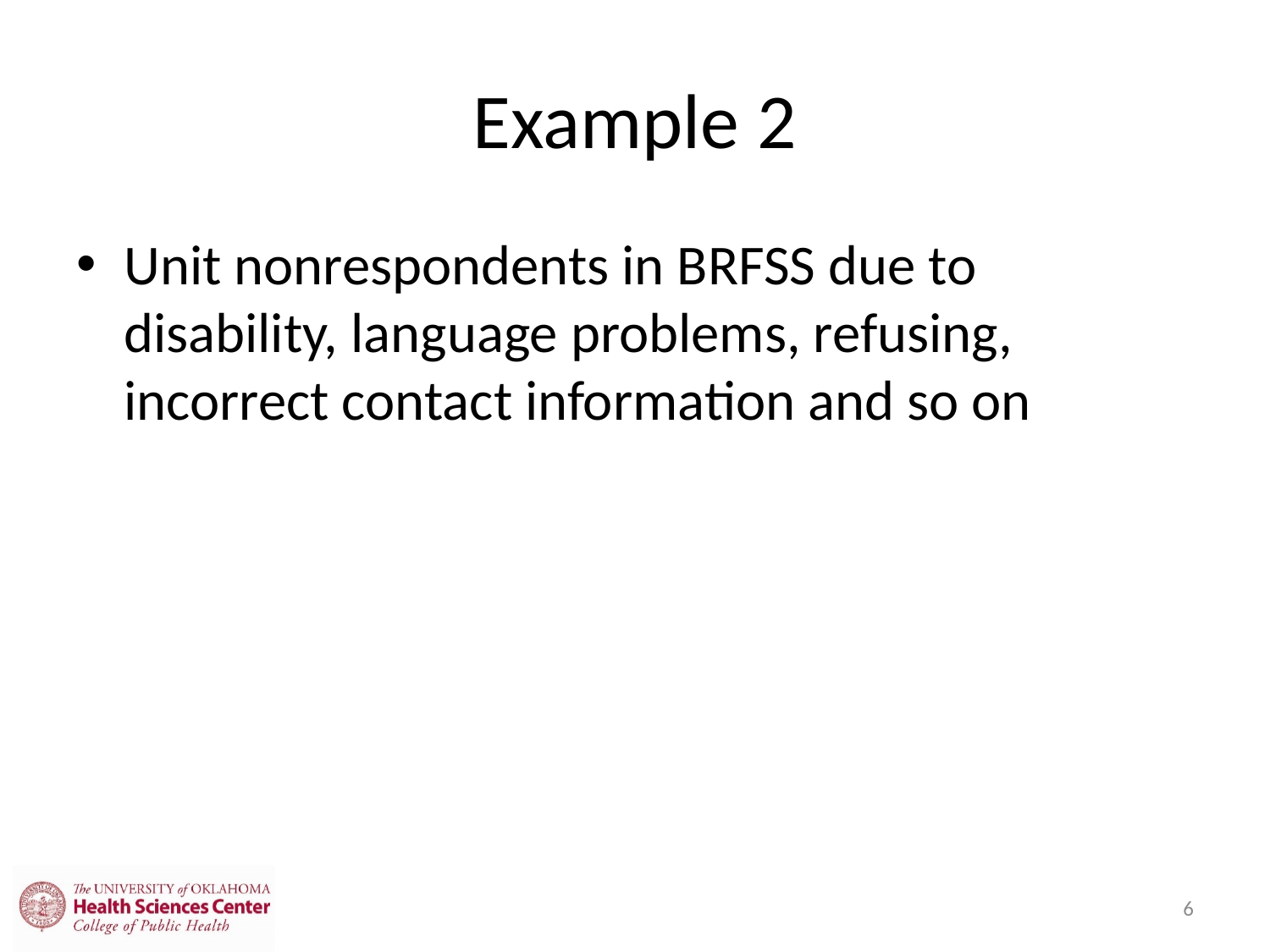

# Example 2
Unit nonrespondents in BRFSS due to disability, language problems, refusing, incorrect contact information and so on
6